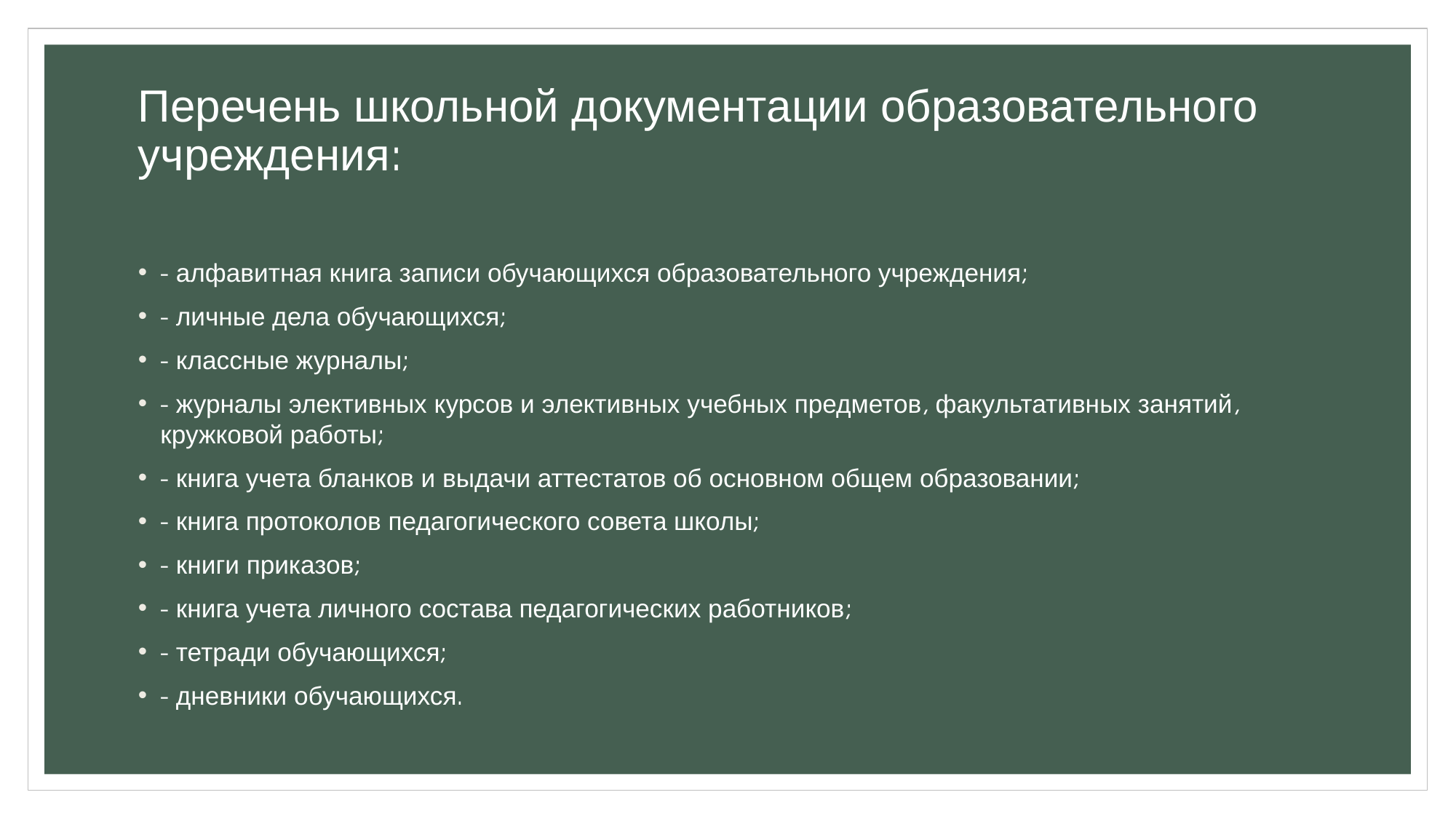

# Перечень школьной документации образовательного учреждения:
- алфавитная книга записи обучающихся образовательного учреждения;
- личные дела обучающихся;
- классные журналы;
- журналы элективных курсов и элективных учебных предметов, факультативных занятий, кружковой работы;
- книга учета бланков и выдачи аттестатов об основном общем образовании;
- книга протоколов педагогического совета школы;
- книги приказов;
- книга учета личного состава педагогических работников;
- тетради обучающихся;
- дневники обучающихся.